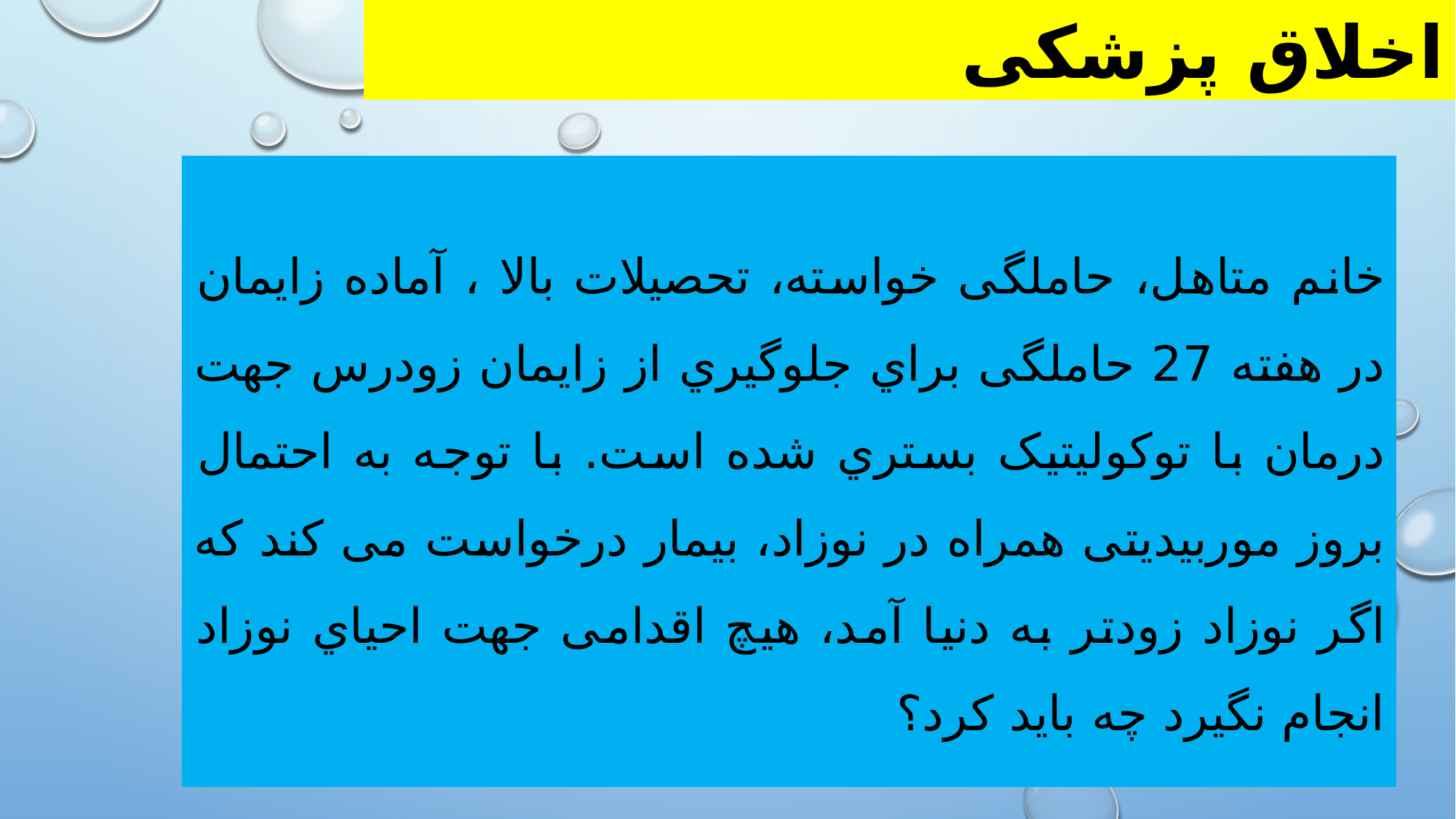

# اخلاق پزشکی

خانم متاهل، حاملگی خواسته، تحصیلات بالا ، آماده زایمان در هفته 27 حاملگی براي جلوگیري از زایمان زودرس جهت درمان با توکولیتیک بستري شده است. با توجه به احتمال بروز موربیدیتی همراه در نوزاد، بیمار درخواست می کند که اگر نوزاد زودتر به دنیا آمد، هیچ اقدامی جهت احیاي نوزاد انجام نگیرد چه باید کرد؟